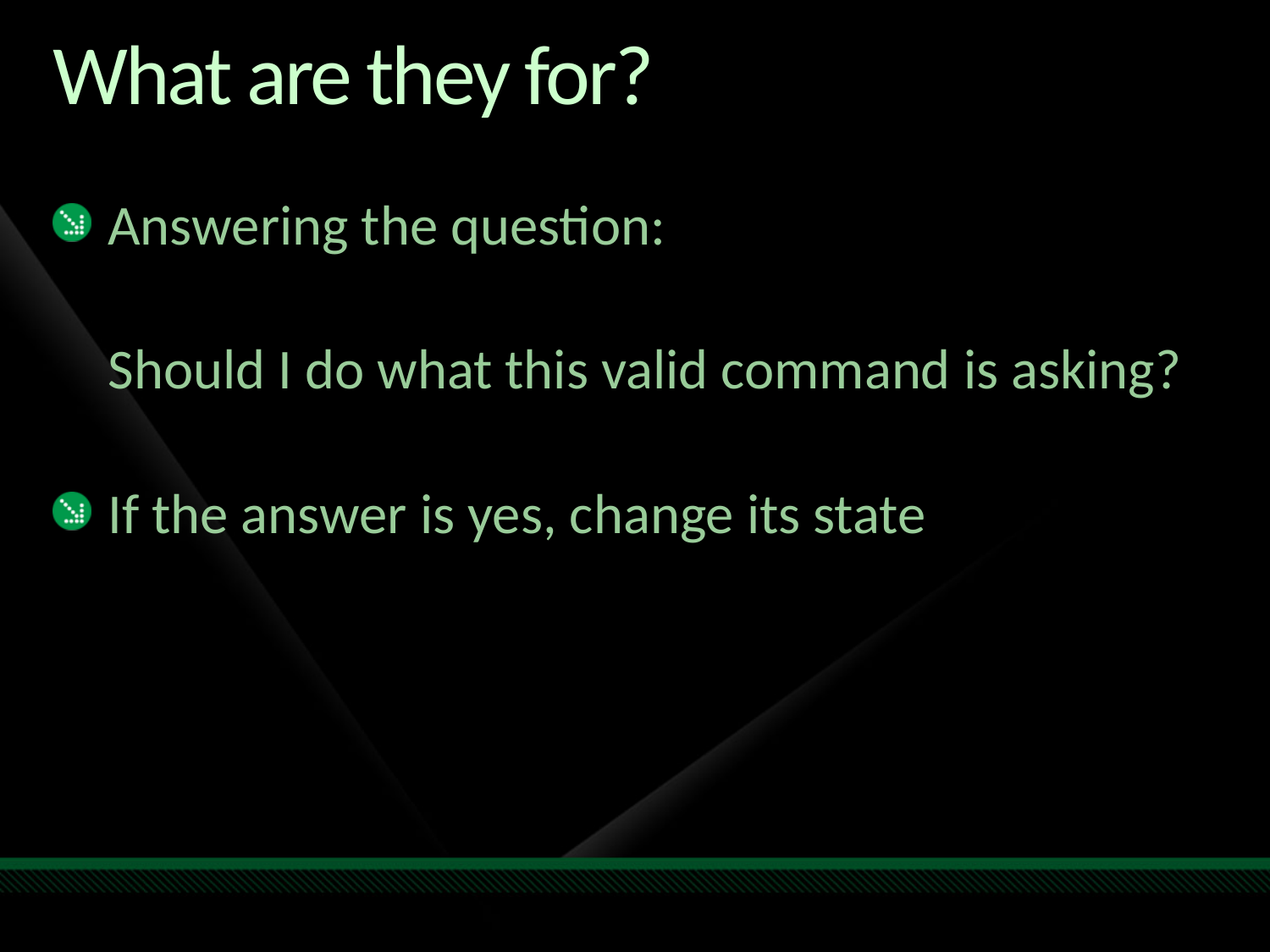

# What are they for?
Answering the question:

	Should I do what this valid command is asking?

If the answer is yes, change its state